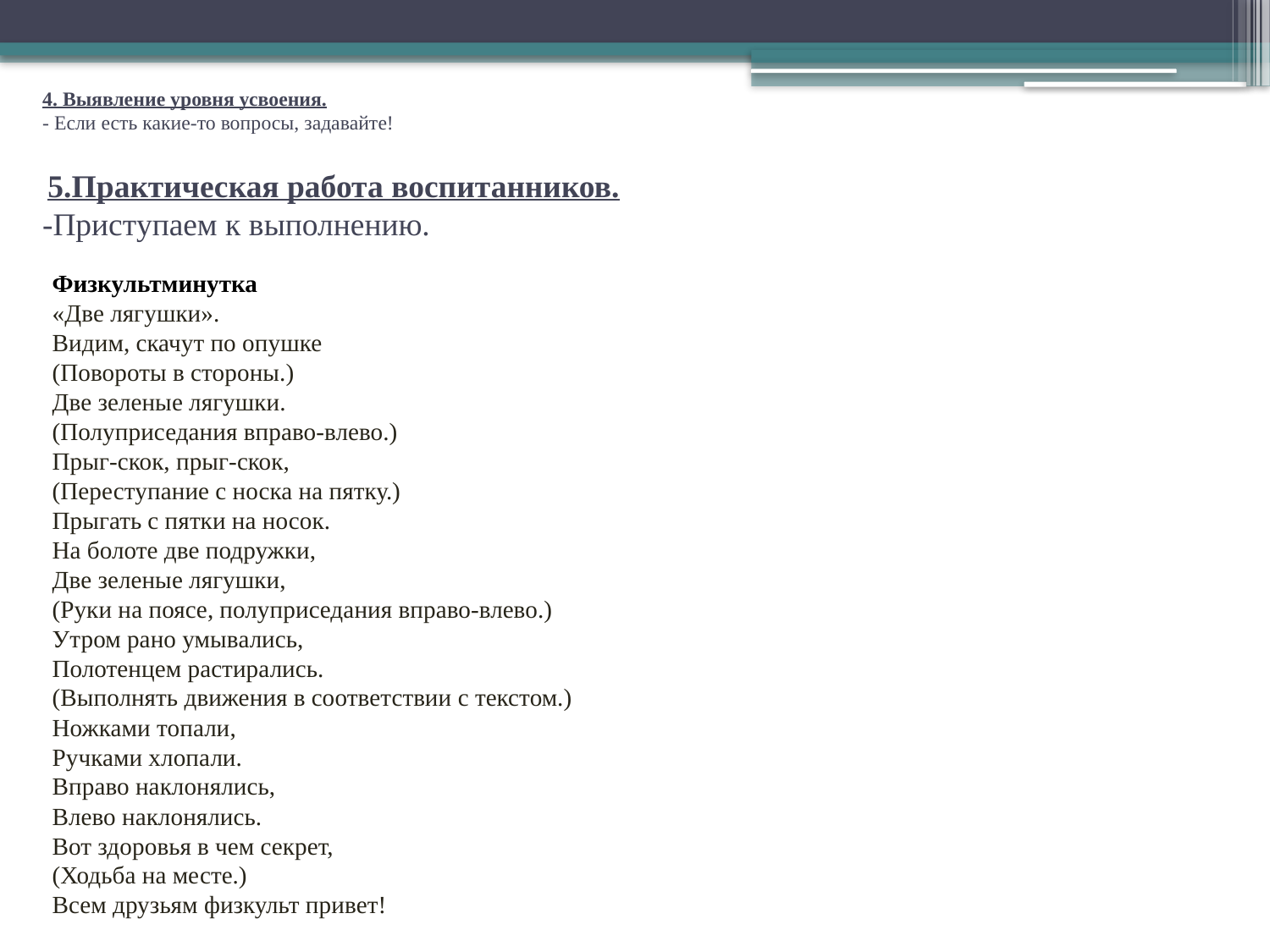

# 4. Выявление уровня усвоения. - Если есть какие-то вопросы, задавайте!
 5.Практическая работа воспитанников.
-Приступаем к выполнению.
Физкультминутка
«Две лягушки».
Видим, скачут по опушке
(Повороты в стороны.)
Две зеленые лягушки.
(Полуприседания вправо-влево.)
Прыг-скок, прыг-скок,
(Переступание с носка на пятку.)
Прыгать с пятки на носок.
На болоте две подружки,
Две зеленые лягушки,
(Руки на поясе, полуприседания вправо-влево.)
Утром рано умывались,
Полотенцем растирались.
(Выполнять движения в соответствии с текстом.)
Ножками топали,
Ручками хлопали.
Вправо наклонялись,
Влево наклонялись.
Вот здоровья в чем секрет,
(Ходьба на месте.)
Всем друзьям физкульт привет!